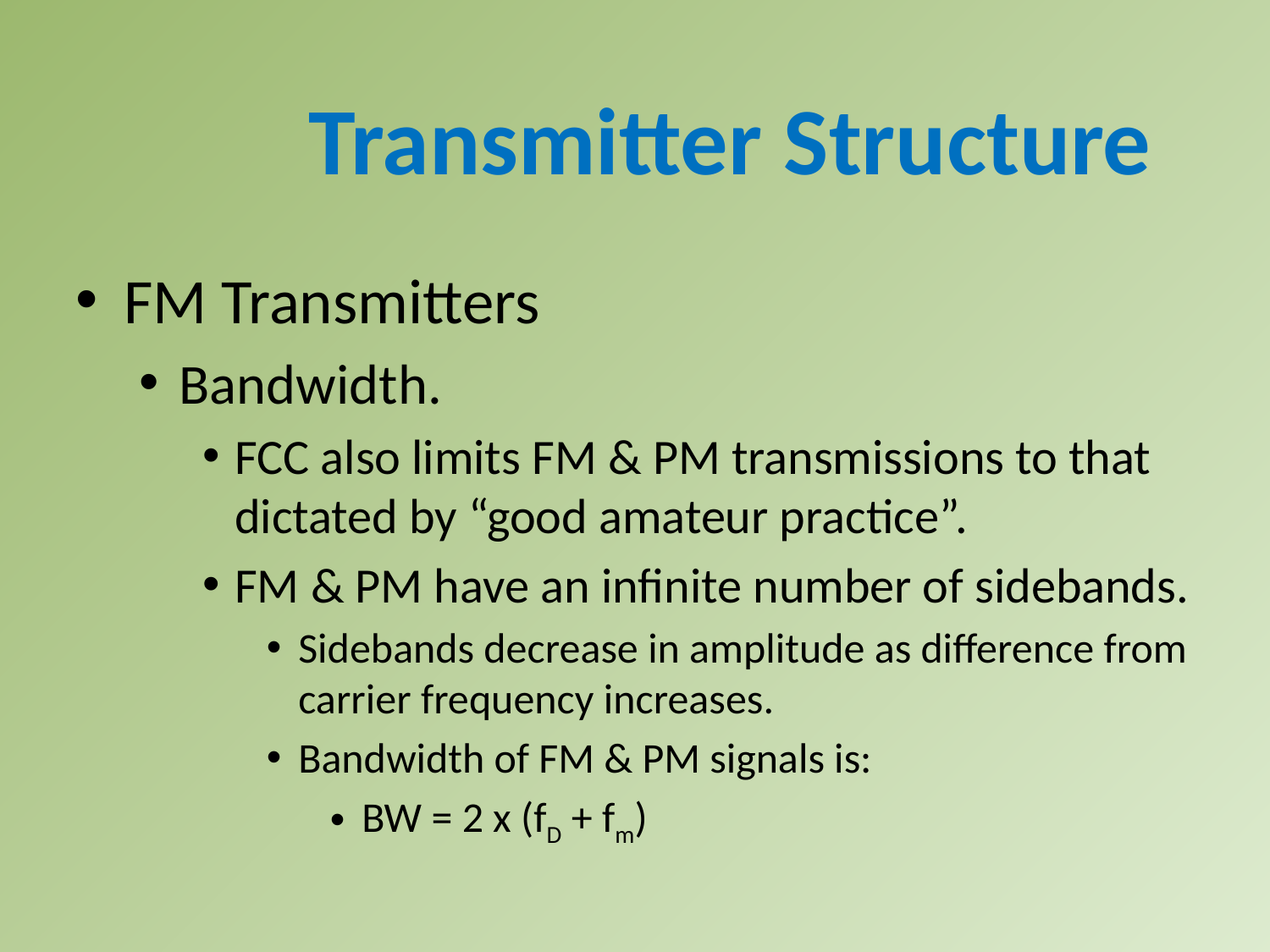

Transmitter Structure
FM Transmitters
Bandwidth.
FCC also limits FM & PM transmissions to that dictated by “good amateur practice”.
FM & PM have an infinite number of sidebands.
Sidebands decrease in amplitude as difference from carrier frequency increases.
Bandwidth of FM & PM signals is:
BW = 2 x (fD + fm)